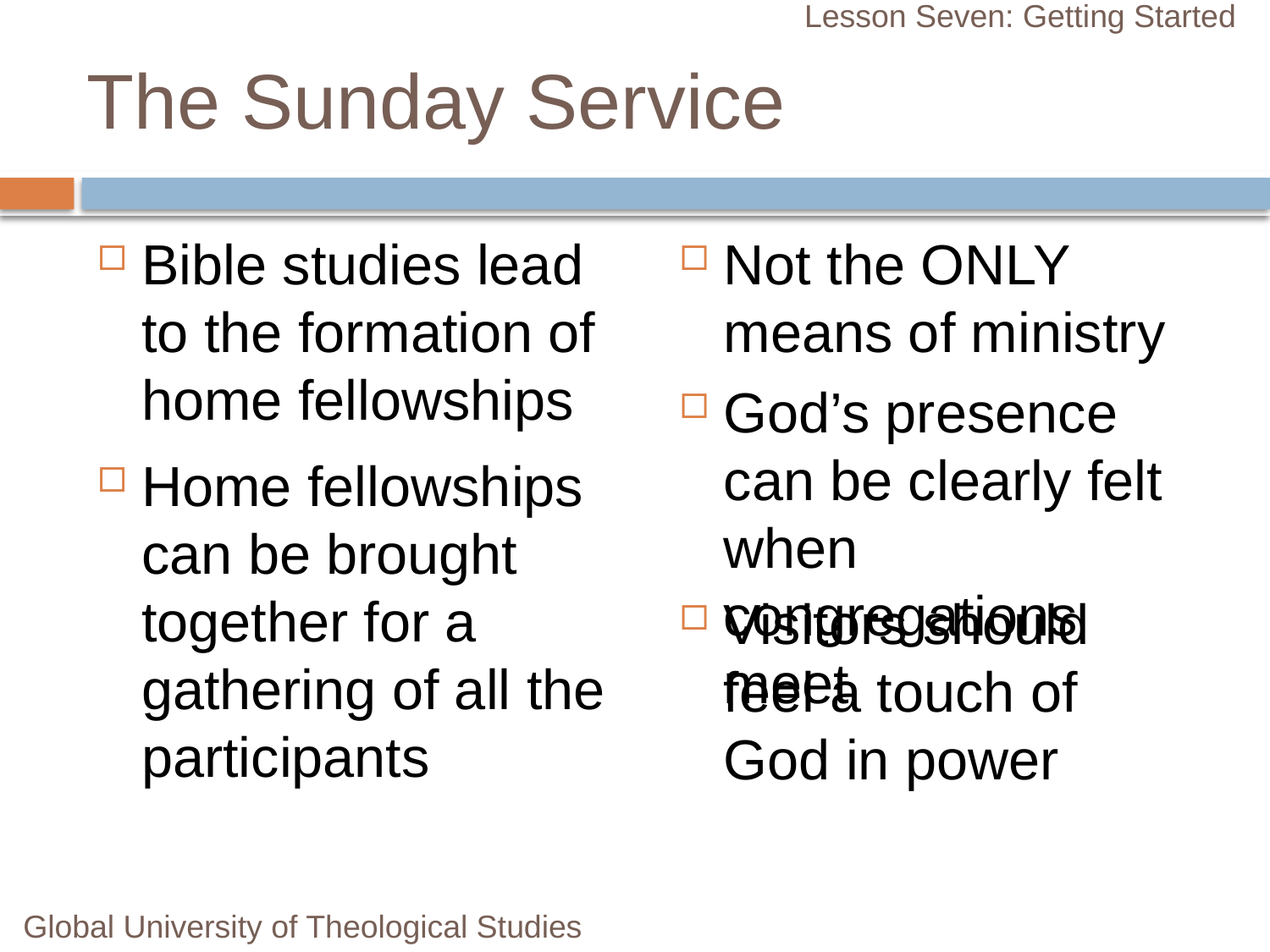

Lesson Seven: Getting Started
# The Sunday Service
Bible studies lead to the formation of home fellowships
Not the ONLY means of ministry
God’s presence can be clearly felt when congregations meet
Home fellowships can be brought together for a gathering of all the participants
Visitors should feel a touch of God in power
Global University of Theological Studies